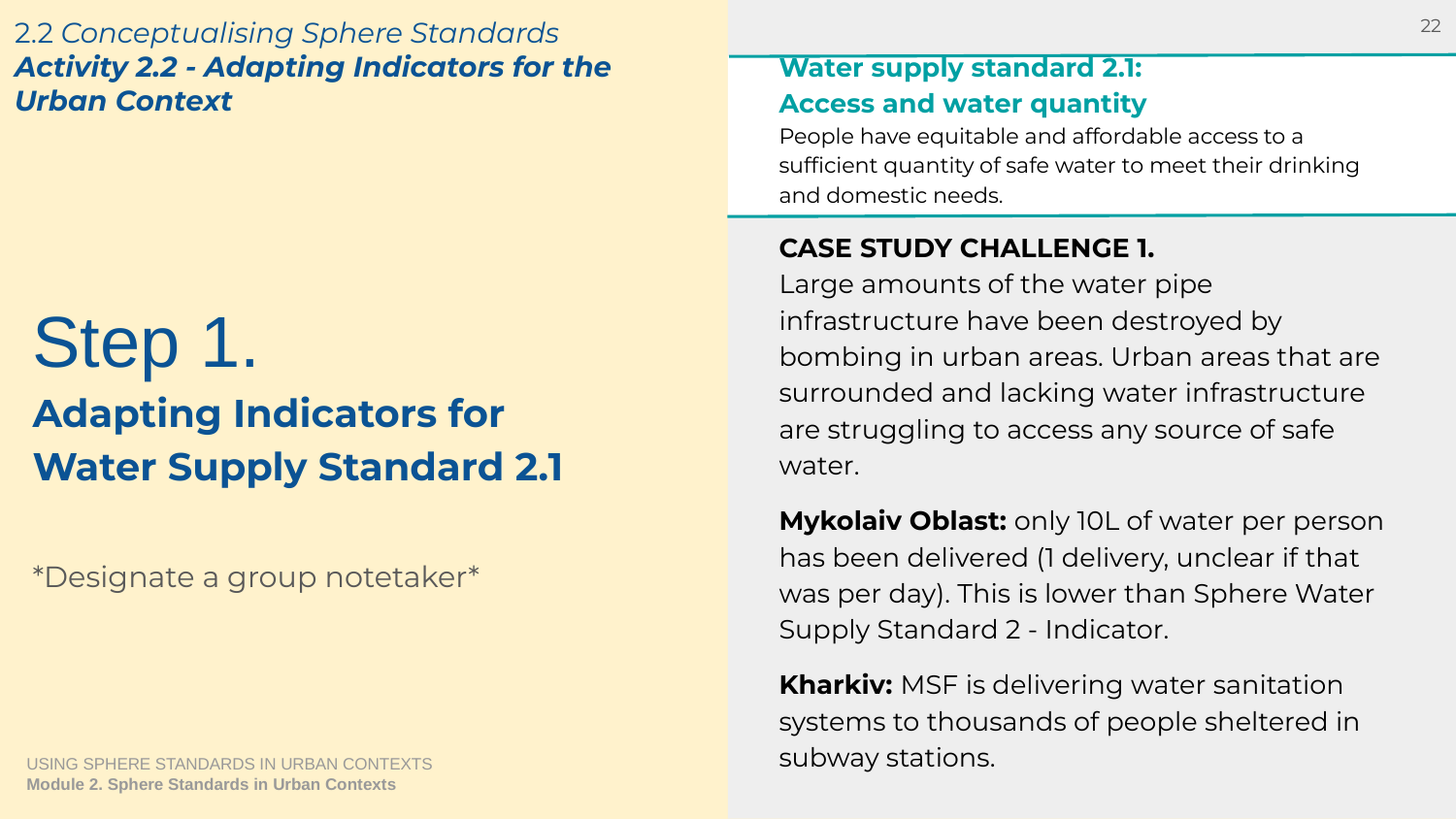

# 2.2 Conceptualising Sphere Standards Activity 2.2 - Adapting Indicators for the Urban Context

22
Water supply standard 2.1:
Access and water quantity
People have equitable and affordable access to a sufficient quantity of safe water to meet their drinking and domestic needs.
CASE STUDY CHALLENGE 1.
Large amounts of the water pipe infrastructure have been destroyed by bombing in urban areas. Urban areas that are surrounded and lacking water infrastructure are struggling to access any source of safe water.
Mykolaiv Oblast: only 10L of water per person has been delivered (1 delivery, unclear if that was per day). This is lower than Sphere Water Supply Standard 2 - Indicator.
Kharkiv: MSF is delivering water sanitation systems to thousands of people sheltered in subway stations.

Step 1.
Adapting Indicators for
Water Supply Standard 2.1

*Designate a group notetaker*
USING SPHERE STANDARDS IN URBAN CONTEXTS
Module 2. Sphere Standards in Urban Contexts